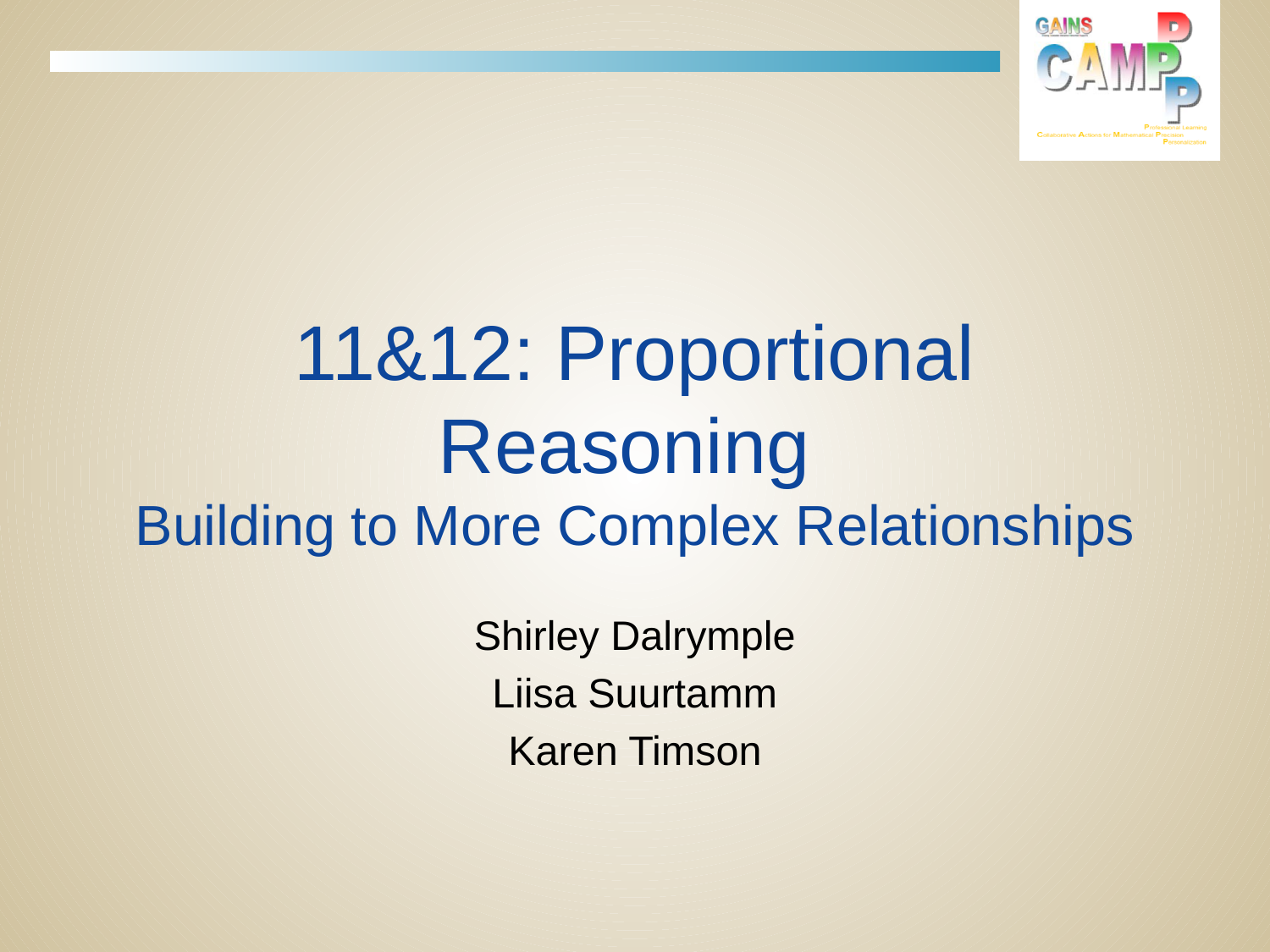

# 11&12: Proportional Reasoning Building to More Complex Relationships
Shirley Dalrymple
Liisa Suurtamm
Karen Timson